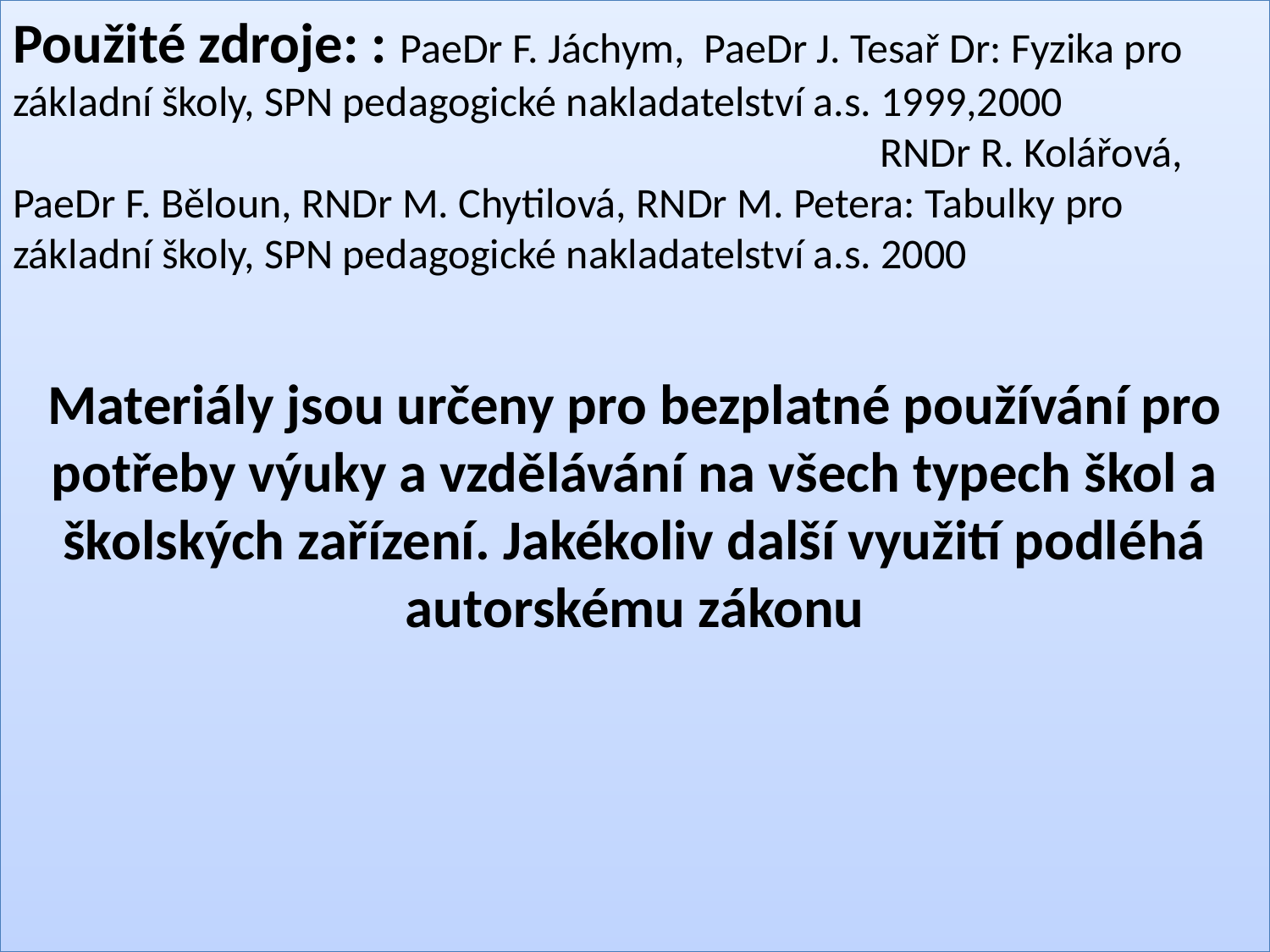

Použité zdroje: : PaeDr F. Jáchym,  PaeDr J. Tesař Dr: Fyzika pro základní školy, SPN pedagogické nakladatelství a.s. 1999,2000                                                                                                                RNDr R. Kolářová, PaeDr F. Běloun, RNDr M. Chytilová, RNDr M. Petera: Tabulky pro základní školy, SPN pedagogické nakladatelství a.s. 2000

Materiály jsou určeny pro bezplatné používání pro potřeby výuky a vzdělávání na všech typech škol a školských zařízení. Jakékoliv další využití podléhá autorskému zákonu

#